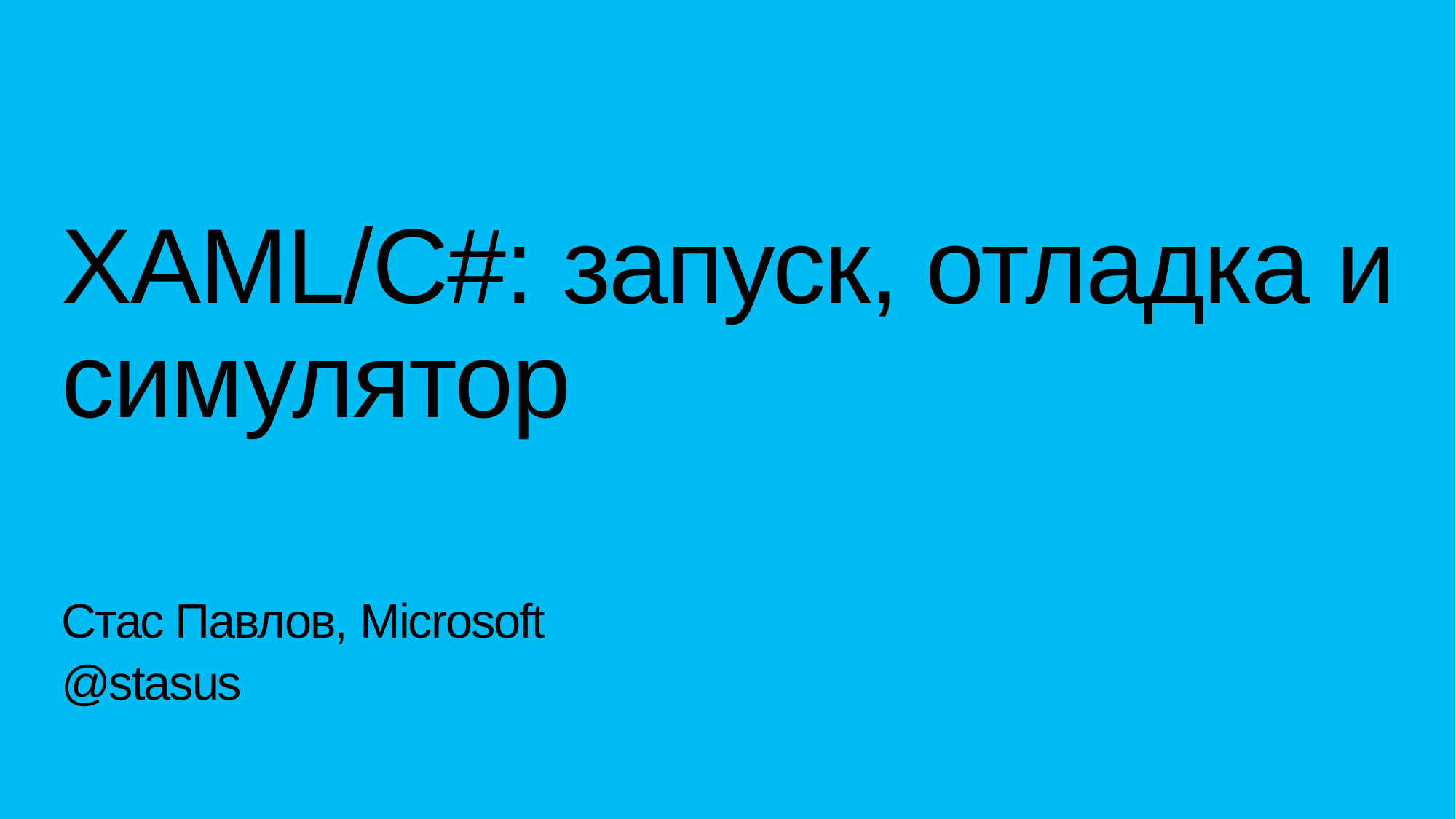

XAML/C#: запуск, отладка и симулятор
Стас Павлов, Microsoft
@stasus